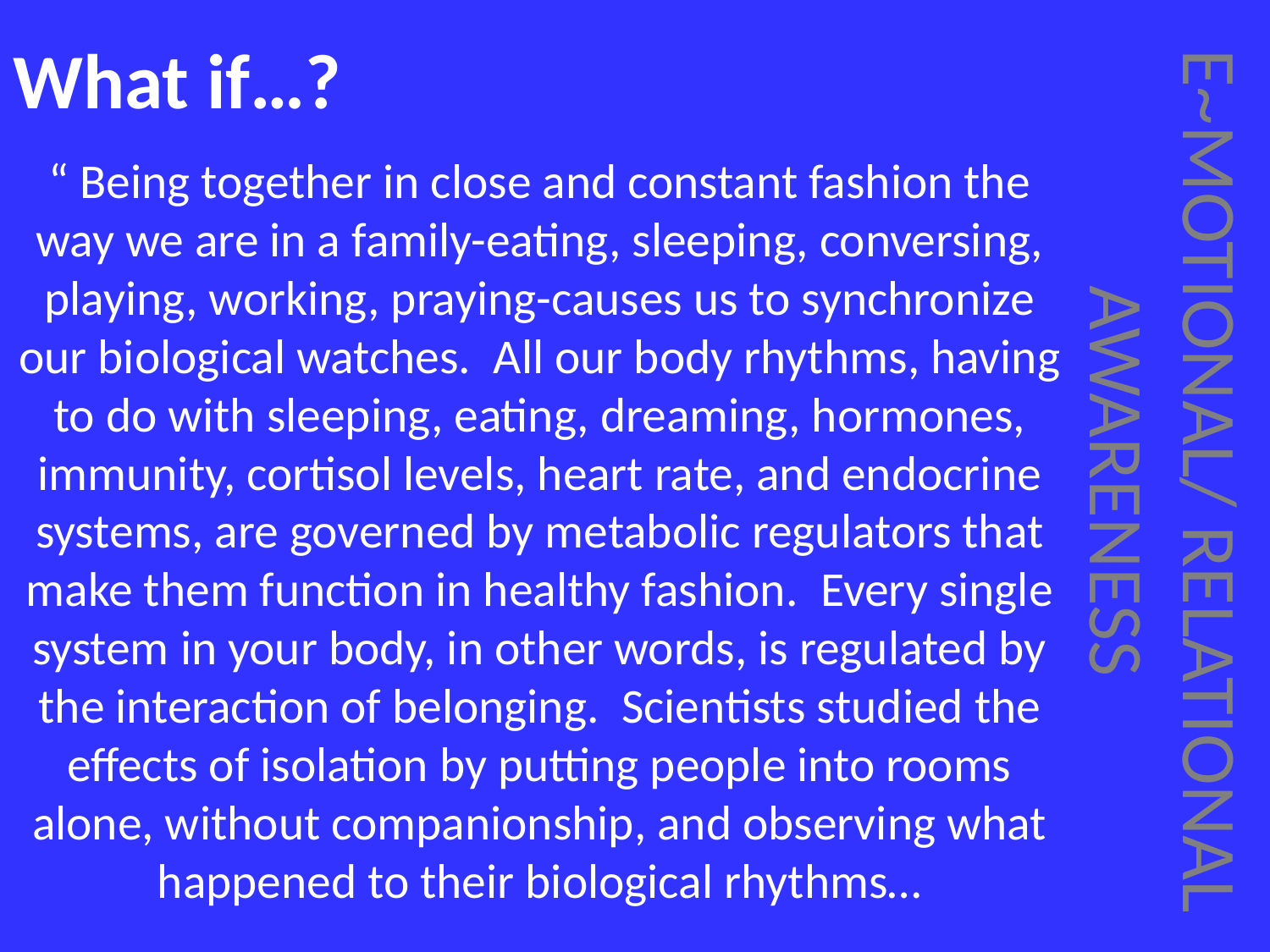

# What if…?
“ Being together in close and constant fashion the way we are in a family-eating, sleeping, conversing, playing, working, praying-causes us to synchronize our biological watches.  All our body rhythms, having to do with sleeping, eating, dreaming, hormones, immunity, cortisol levels, heart rate, and endocrine systems, are governed by metabolic regulators that make them function in healthy fashion.  Every single system in your body, in other words, is regulated by the interaction of belonging.  Scientists studied the effects of isolation by putting people into rooms alone, without companionship, and observing what happened to their biological rhythms…
E~MOTIONAL/ RELATIONAL AWARENESS